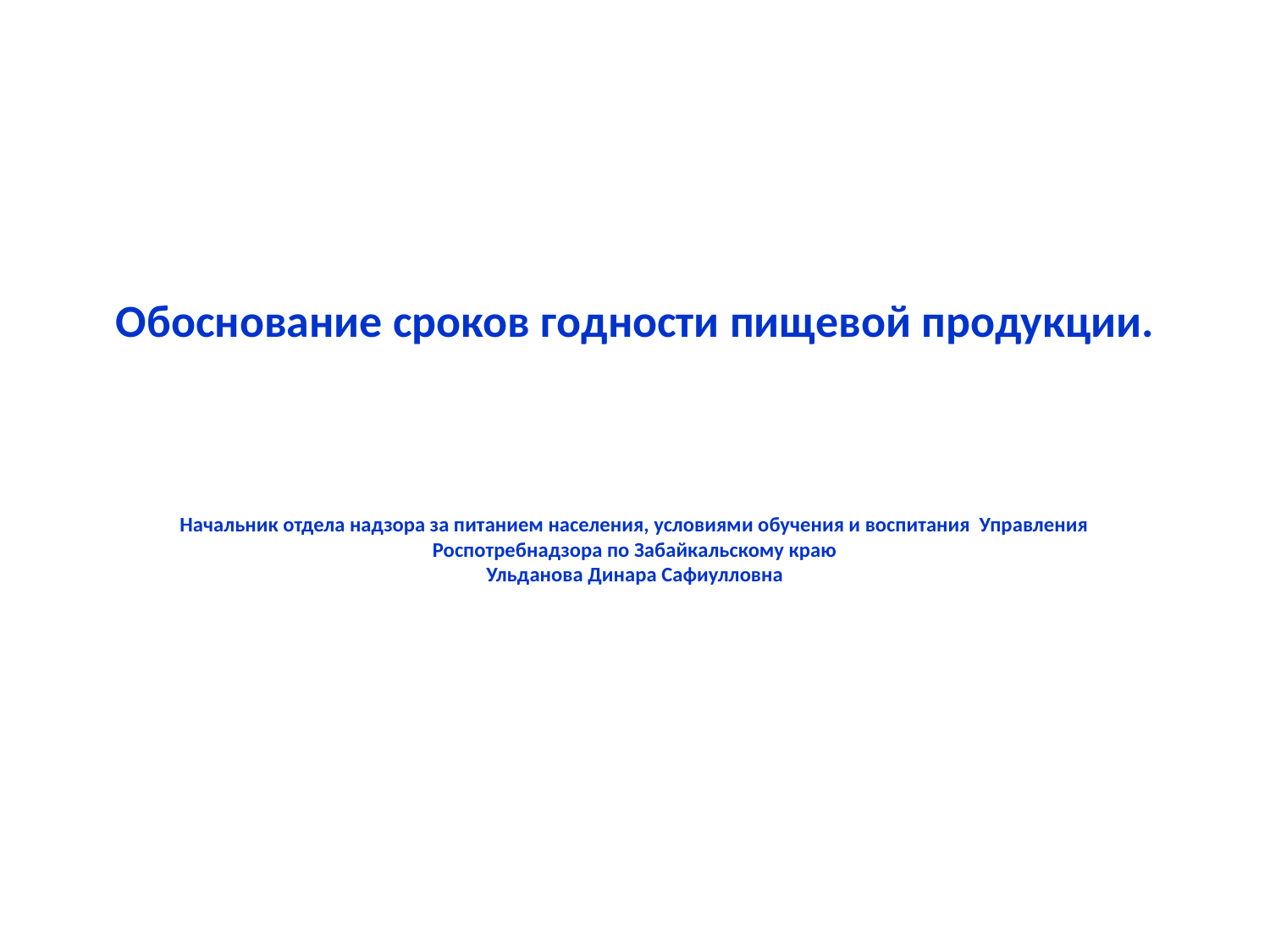

# Обоснование сроков годности пищевой продукции. Начальник отдела надзора за питанием населения, условиями обучения и воспитания  Управления Роспотребнадзора по Забайкальскому краю Ульданова Динара Сафиулловна